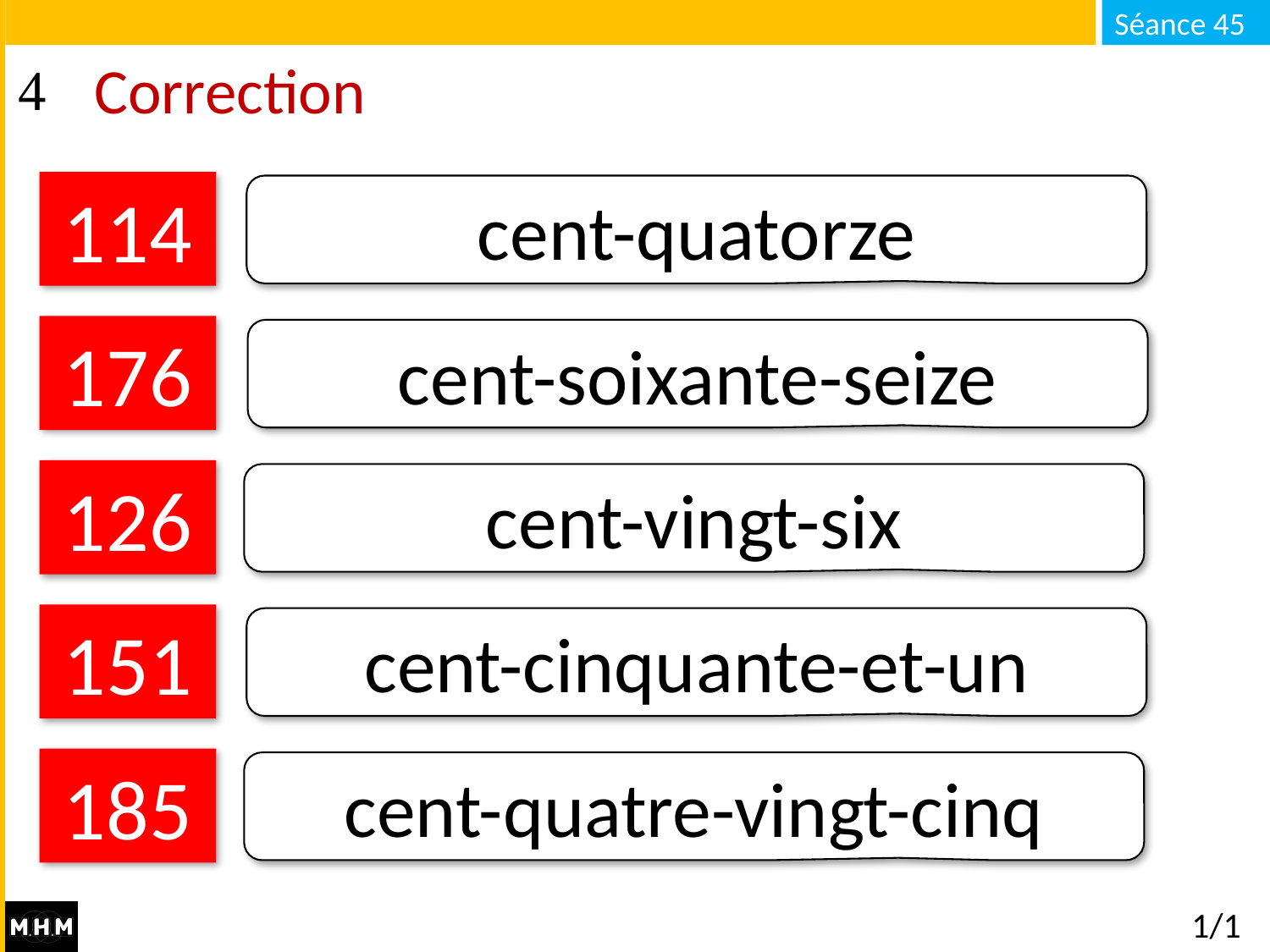

# Correction
114
cent-quatorze
176
cent-soixante-seize
126
cent-vingt-six
151
cent-cinquante-et-un
185
cent-quatre-vingt-cinq
1/1